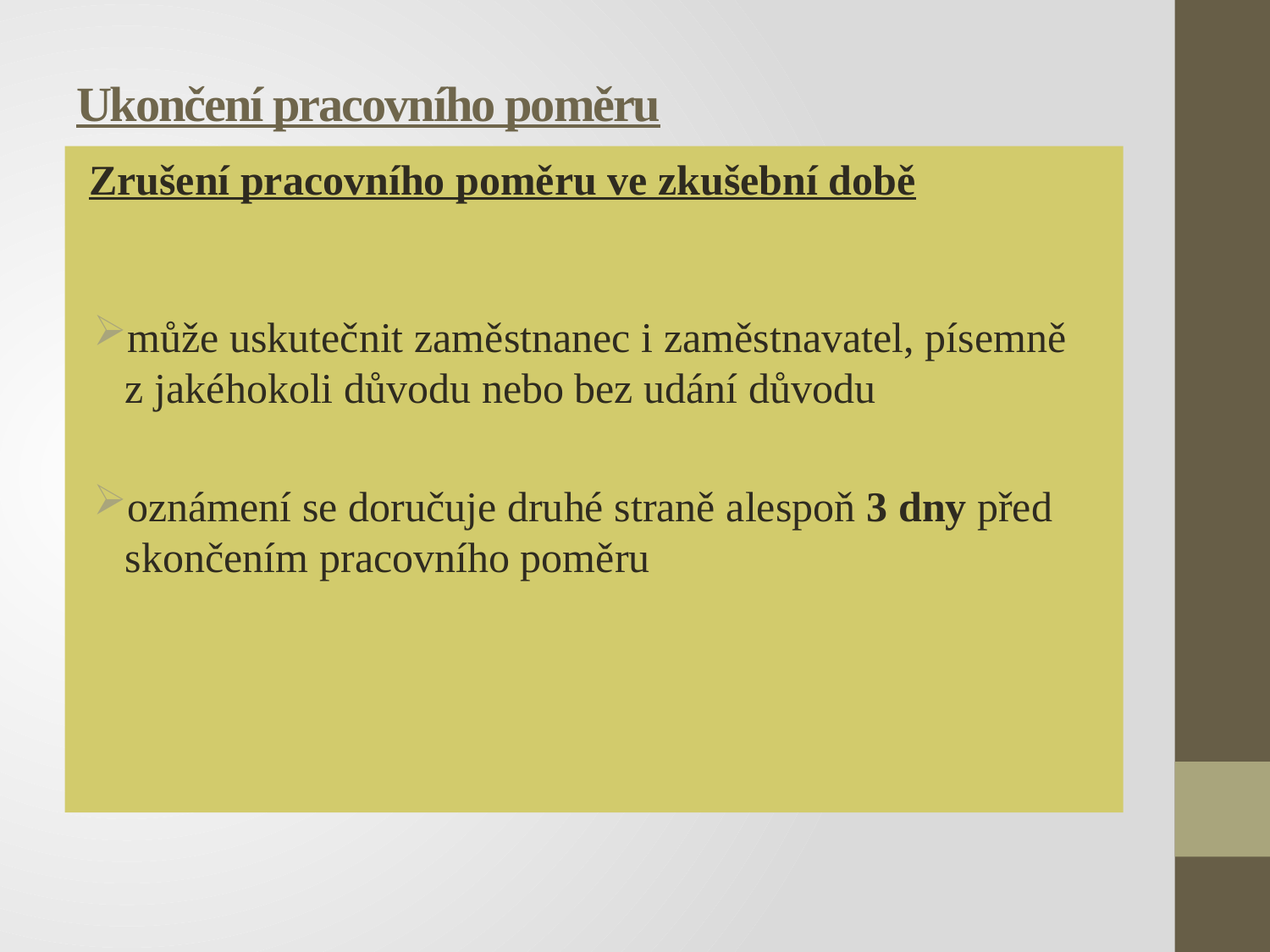

# Ukončení pracovního poměru
Zrušení pracovního poměru ve zkušební době

může uskutečnit zaměstnanec i zaměstnavatel, písemně z jakéhokoli důvodu nebo bez udání důvodu

oznámení se doručuje druhé straně alespoň 3 dny před skončením pracovního poměru